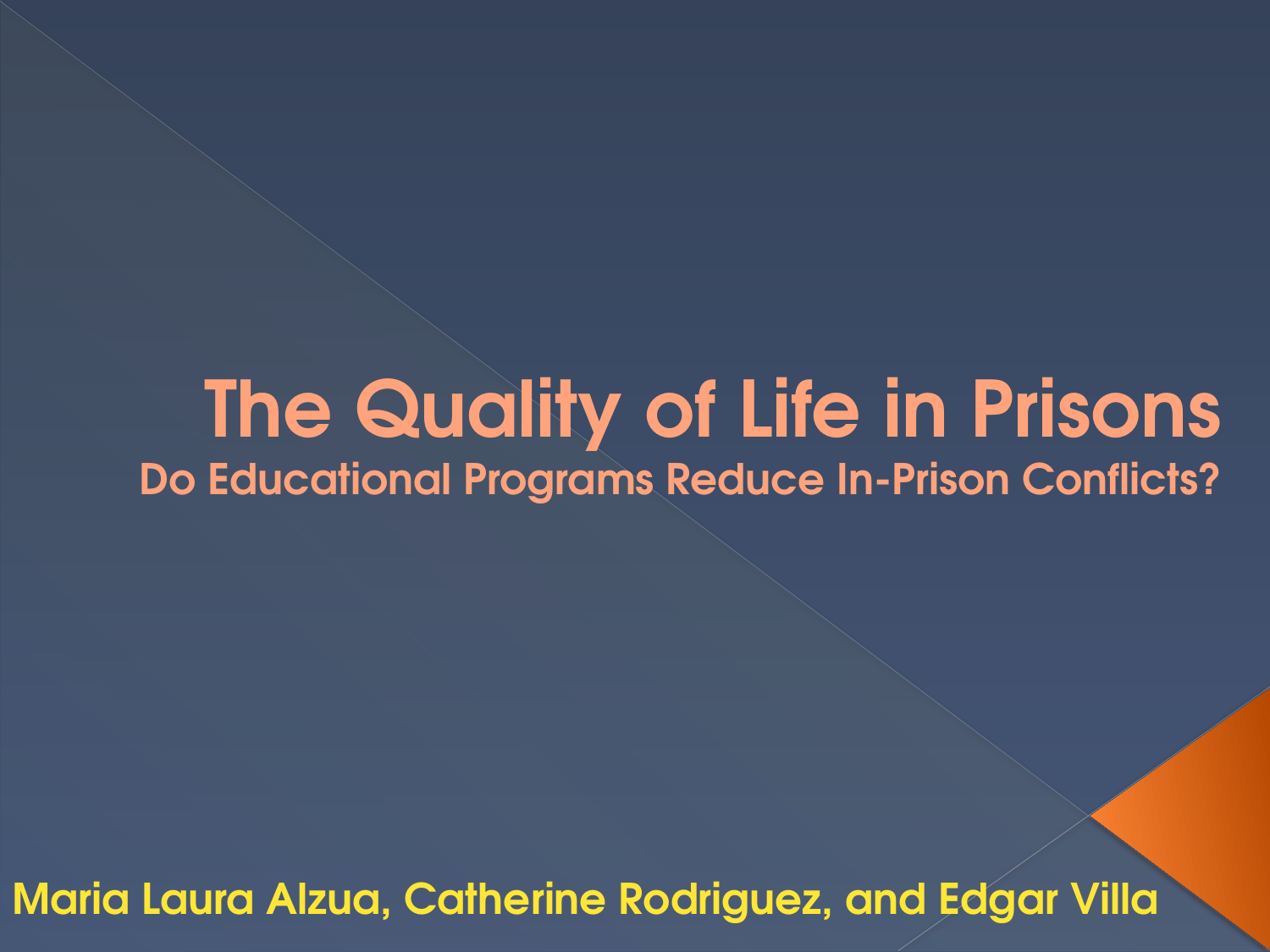

# The Quality of Life in Prisons Do Educational Programs Reduce In-Prison Conflicts?
Maria Laura Alzua, Catherine Rodriguez, and Edgar Villa